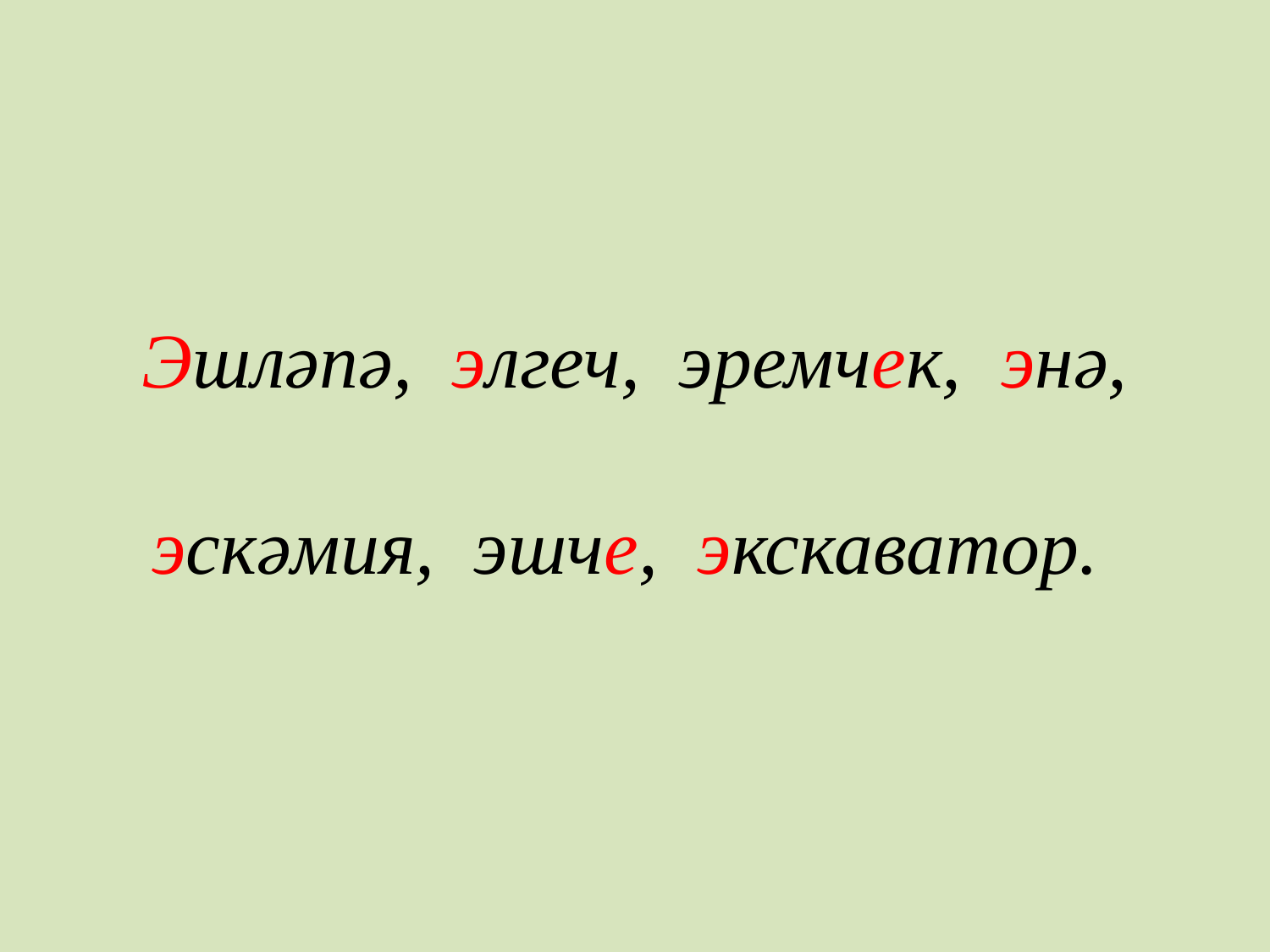

# Эшләпә,  элгеч,  эремчек,  энә, эскәмия,  эшче,  экскаватор.